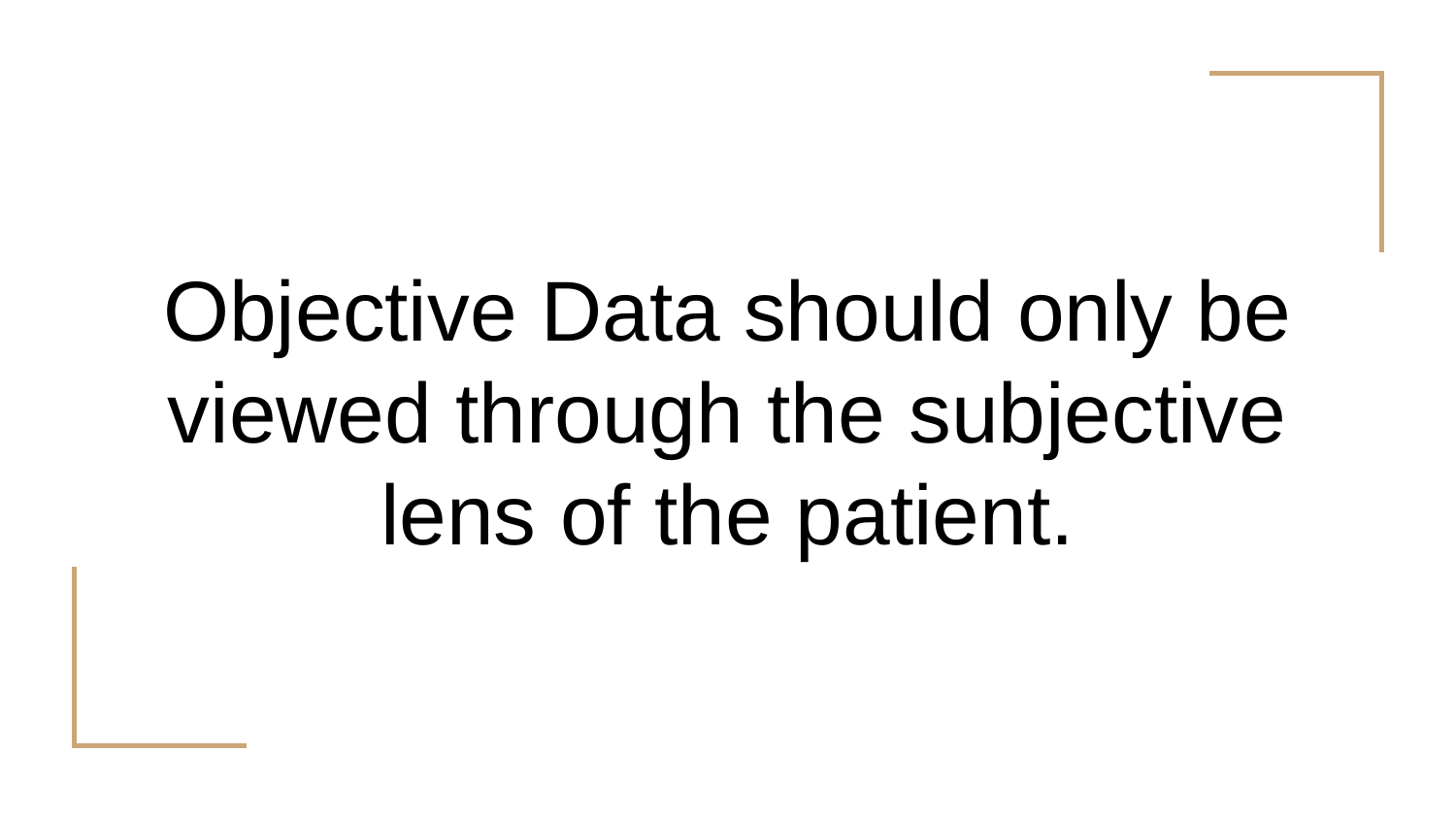

# Objective Data should only be viewed through the subjective lens of the patient.